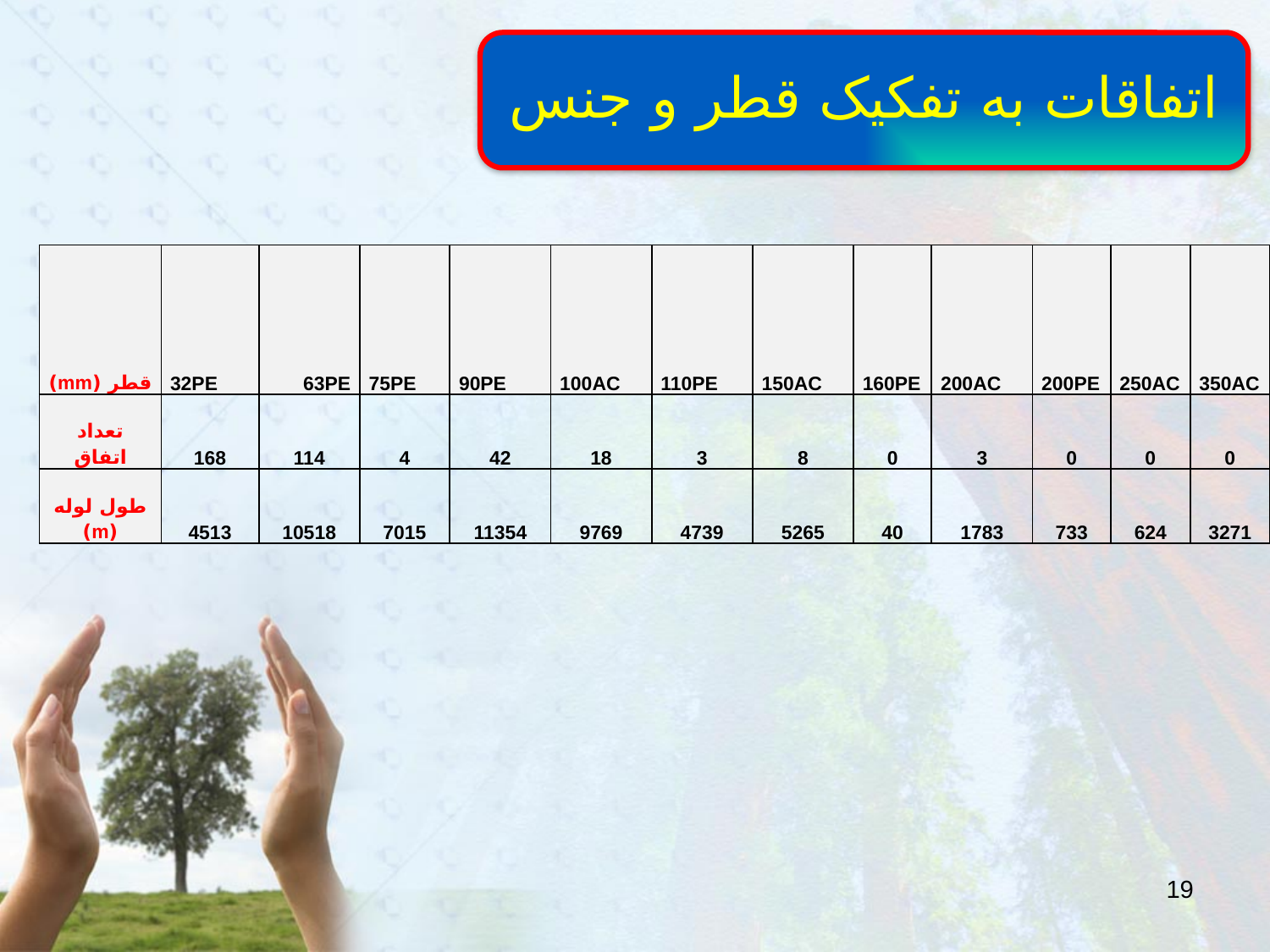

اتفاقات به تفکیک قطر و جنس
| قطر (mm) | 32PE | 63PE | 75PE | 90PE | 100AC | 110PE | 150AC | 160PE | 200AC | 200PE | 250AC | 350AC |
| --- | --- | --- | --- | --- | --- | --- | --- | --- | --- | --- | --- | --- |
| تعداد اتفاق | 168 | 114 | 4 | 42 | 18 | 3 | 8 | 0 | 3 | 0 | 0 | 0 |
| طول لوله (m) | 4513 | 10518 | 7015 | 11354 | 9769 | 4739 | 5265 | 40 | 1783 | 733 | 624 | 3271 |
19